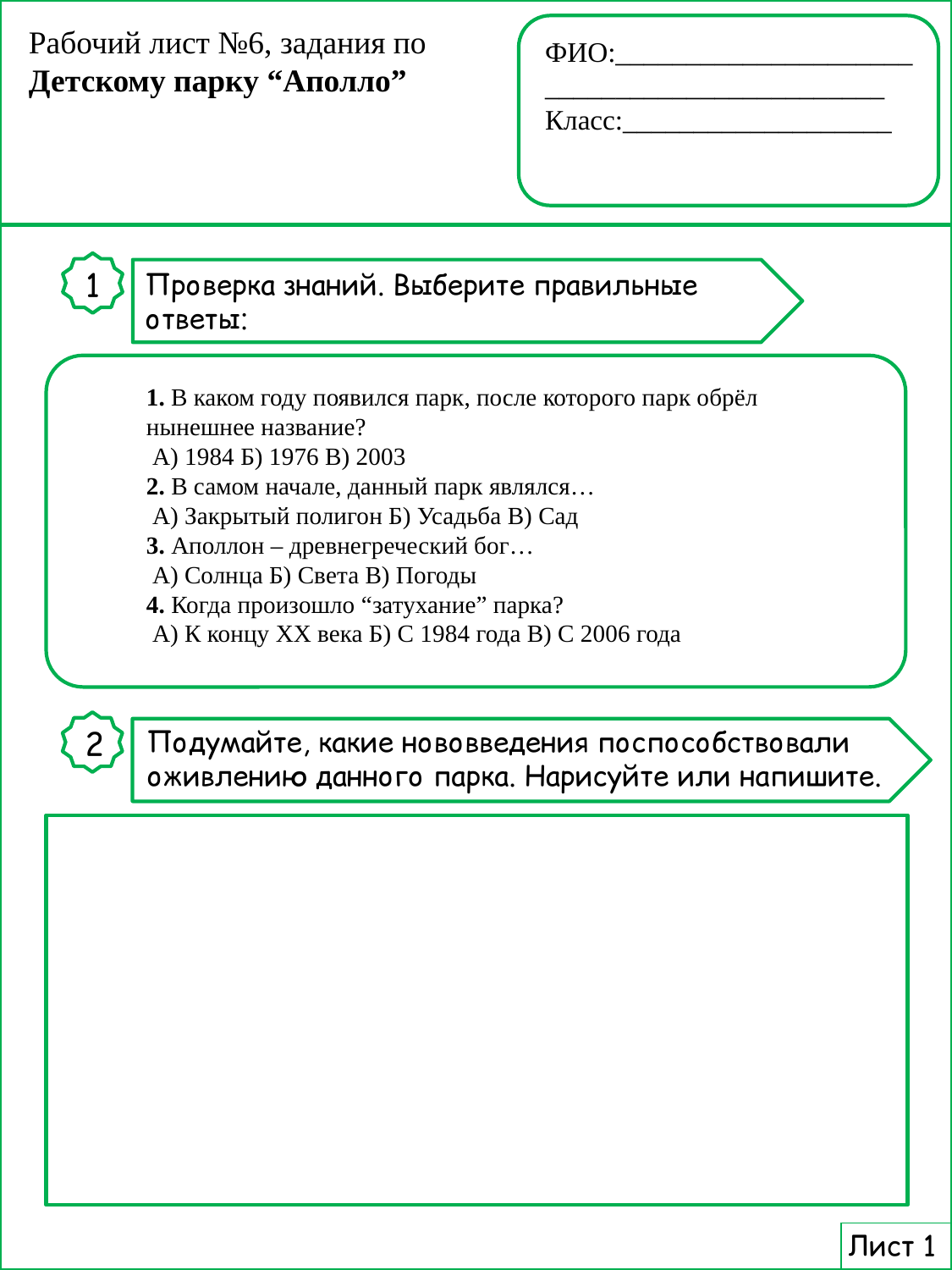

Рабочий лист №6, задания по Детскому парку “Аполло”

ФИО:_____________________________________________
Класс:___________________

1

Проверка знаний. Выберите правильные ответы:

1. В каком году появился парк, после которого парк обрёл нынешнее название?
 А) 1984 Б) 1976 В) 2003
2. В самом начале, данный парк являлся…
 А) Закрытый полигон Б) Усадьба В) Сад
3. Аполлон – древнегреческий бог…
 А) Солнца Б) Света В) Погоды
4. Когда произошло “затухание” парка?
 А) К концу XX века Б) С 1984 года В) С 2006 года

2
Подумайте, какие нововведения поспособствовали оживлению данного парка. Нарисуйте или напишите.

Лист 1